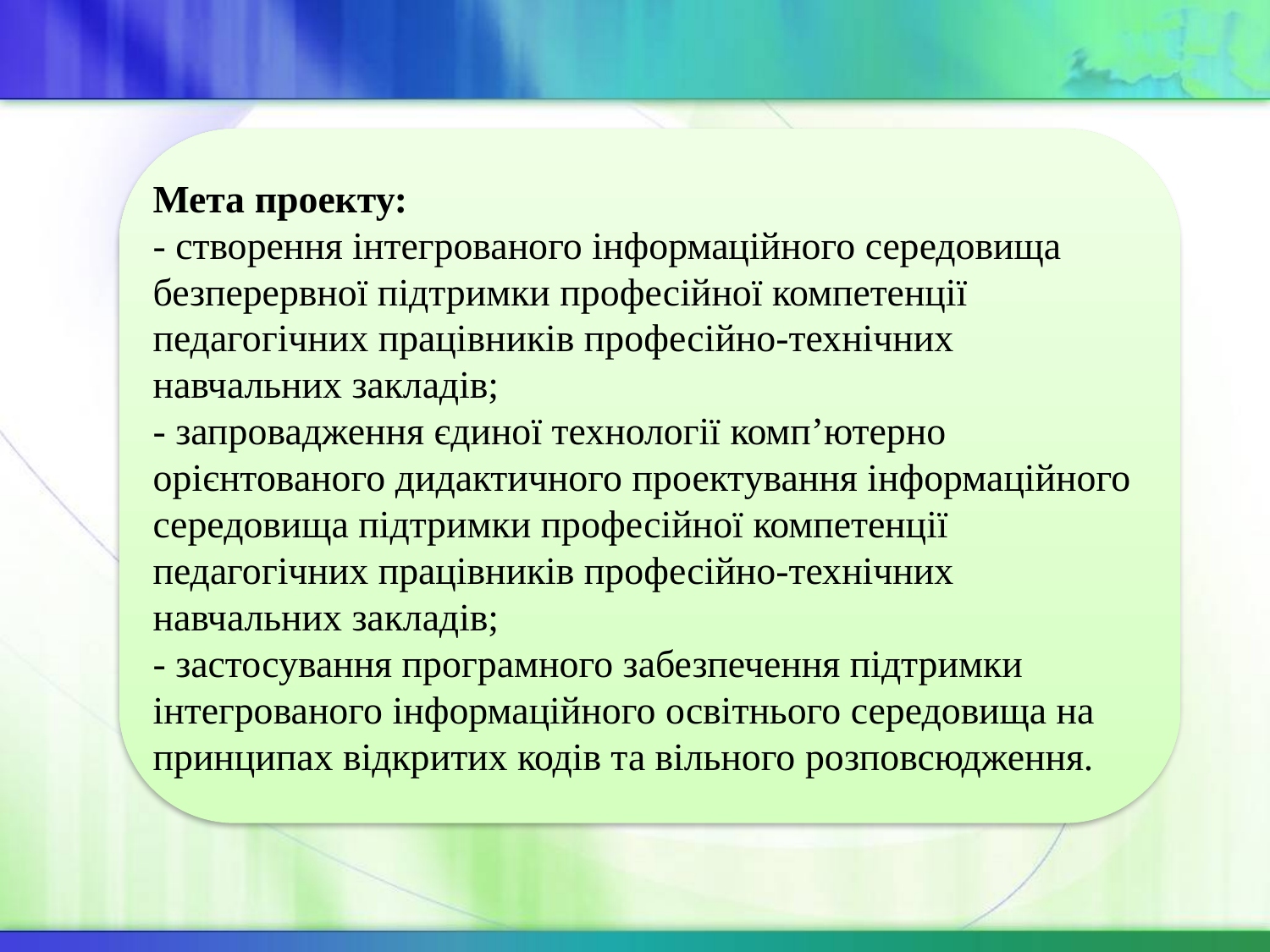

Мета проекту:
- створення інтегрованого інформаційного середовища безперервної підтримки професійної компетенції педагогічних працівників професійно-технічних навчальних закладів;
- запровадження єдиної технології комп’ютерно орієнтованого дидактичного проектування інформаційного середовища підтримки професійної компетенції педагогічних працівників професійно-технічних навчальних закладів;
- застосування програмного забезпечення підтримки інтегрованого інформаційного освітнього середовища на принципах відкритих кодів та вільного розповсюдження.